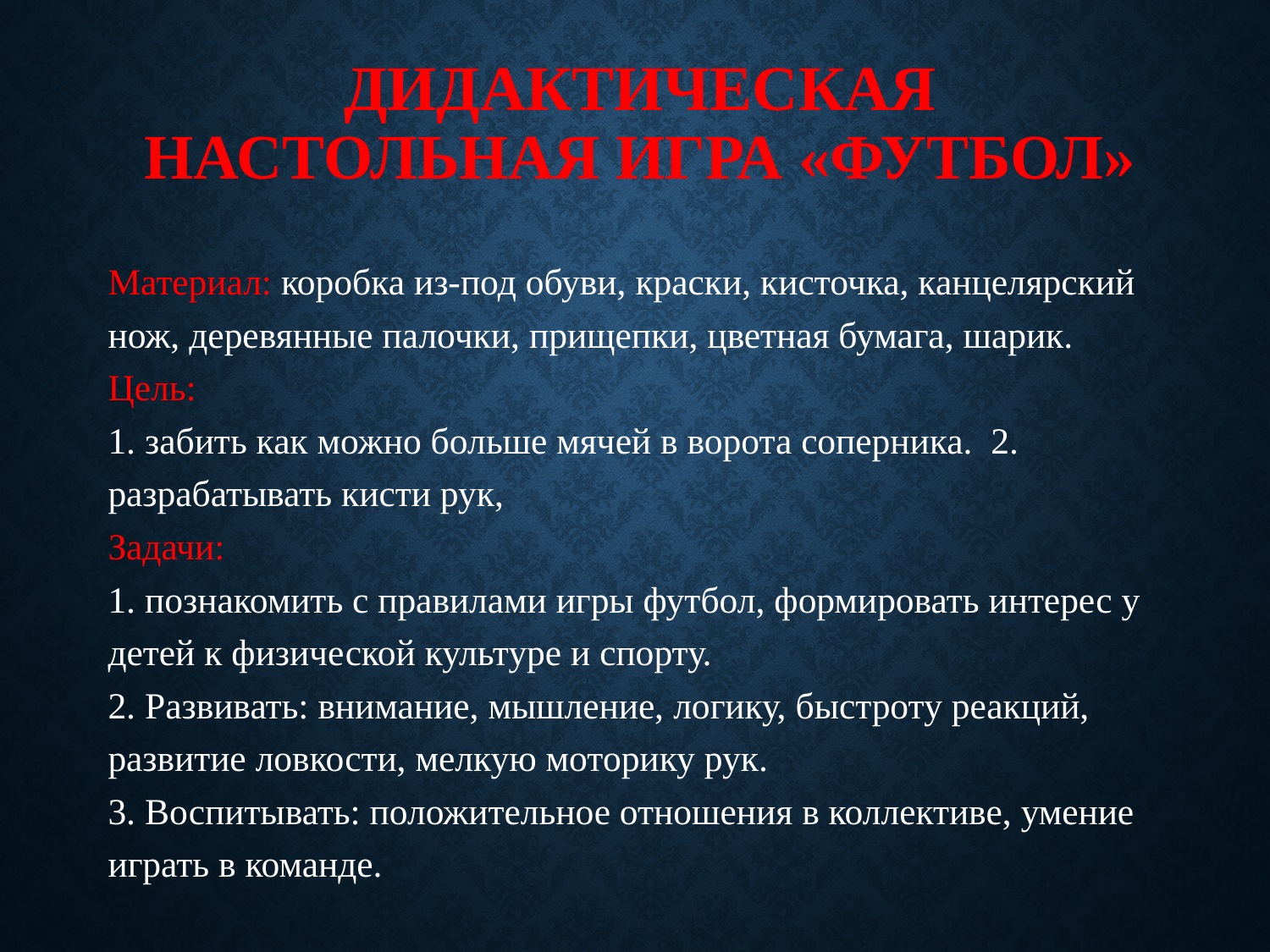

# Дидактическая настольная игра «Футбол»
Материал: коробка из-под обуви, краски, кисточка, канцелярский нож, деревянные палочки, прищепки, цветная бумага, шарик.
Цель:
1. забить как можно больше мячей в ворота соперника.  2. разрабатывать кисти рук,
Задачи:
1. познакомить с правилами игры футбол, формировать интерес у детей к физической культуре и спорту.
2. Развивать: внимание, мышление, логику, быстроту реакций, развитие ловкости, мелкую моторику рук.
3. Воспитывать: положительное отношения в коллективе, умение играть в команде.